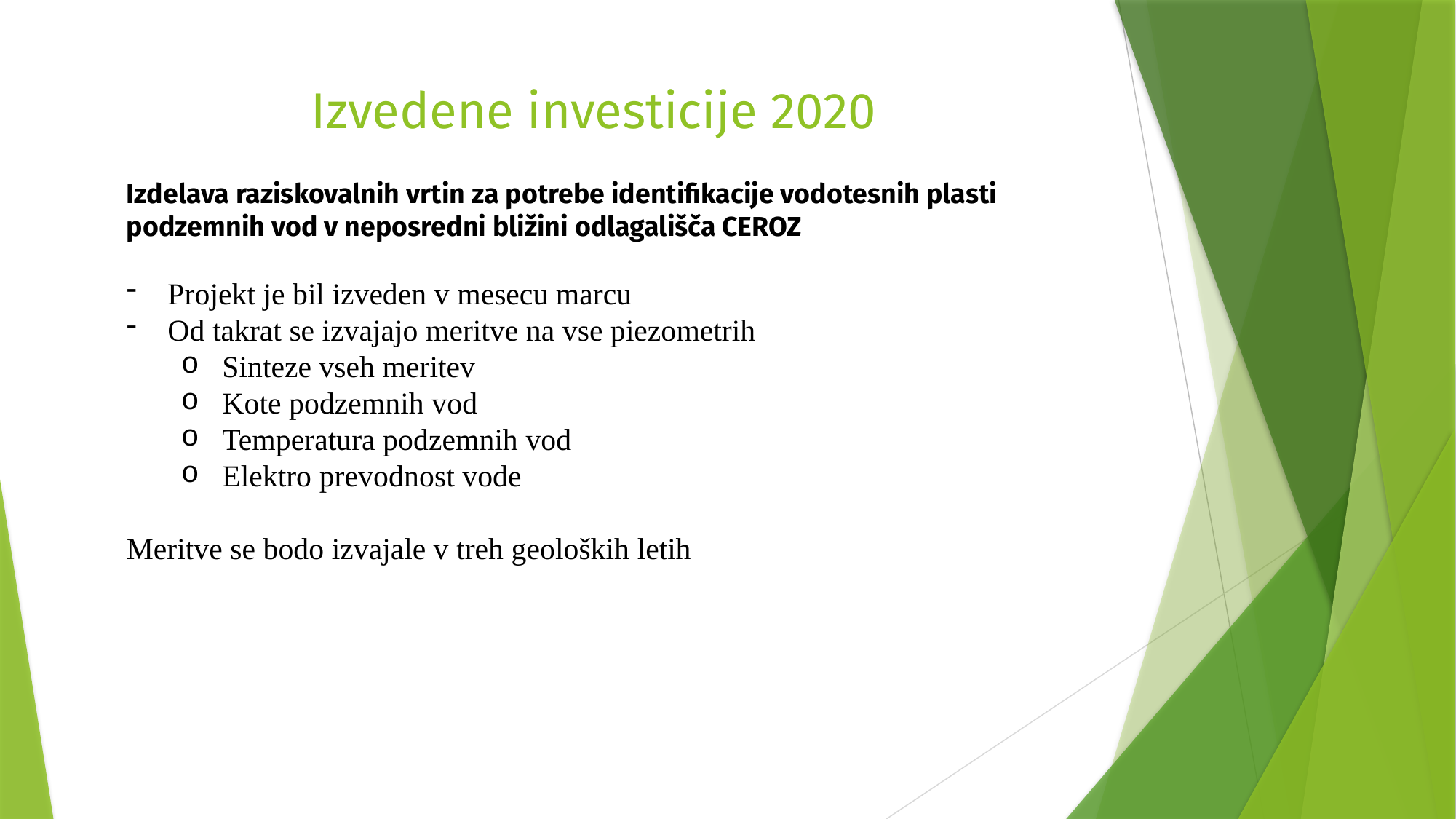

# Izvedene investicije 2020
Izdelava raziskovalnih vrtin za potrebe identifikacije vodotesnih plasti podzemnih vod v neposredni bližini odlagališča CEROZ

Projekt je bil izveden v mesecu marcu
Od takrat se izvajajo meritve na vse piezometrih
Sinteze vseh meritev
Kote podzemnih vod
Temperatura podzemnih vod
Elektro prevodnost vode

Meritve se bodo izvajale v treh geoloških letih